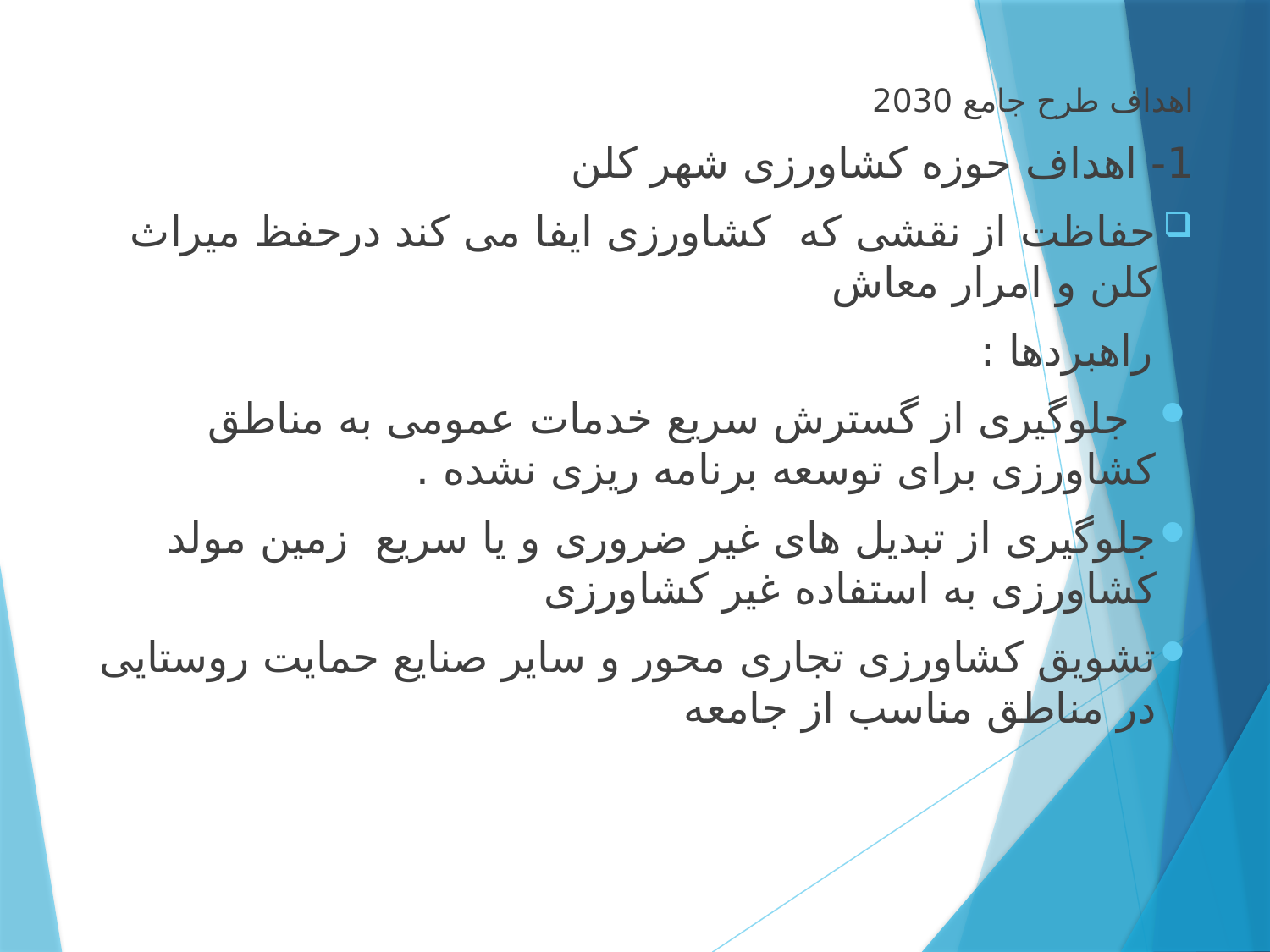

اهداف طرح جامع 2030
1- اهداف حوزه کشاورزی شهر کلن
حفاظت از نقشی که  کشاورزی ایفا می کند درحفظ میراث کلن و امرار معاش
   راهبردها :
  جلوگیری از گسترش سریع خدمات عمومی به مناطق کشاورزی برای توسعه برنامه ریزی نشده .
جلوگیری از تبدیل های غیر ضروری و یا سریع  زمین مولد کشاورزی به استفاده غیر کشاورزی
تشویق کشاورزی تجاری محور و سایر صنایع حمایت روستایی در مناطق مناسب از جامعه